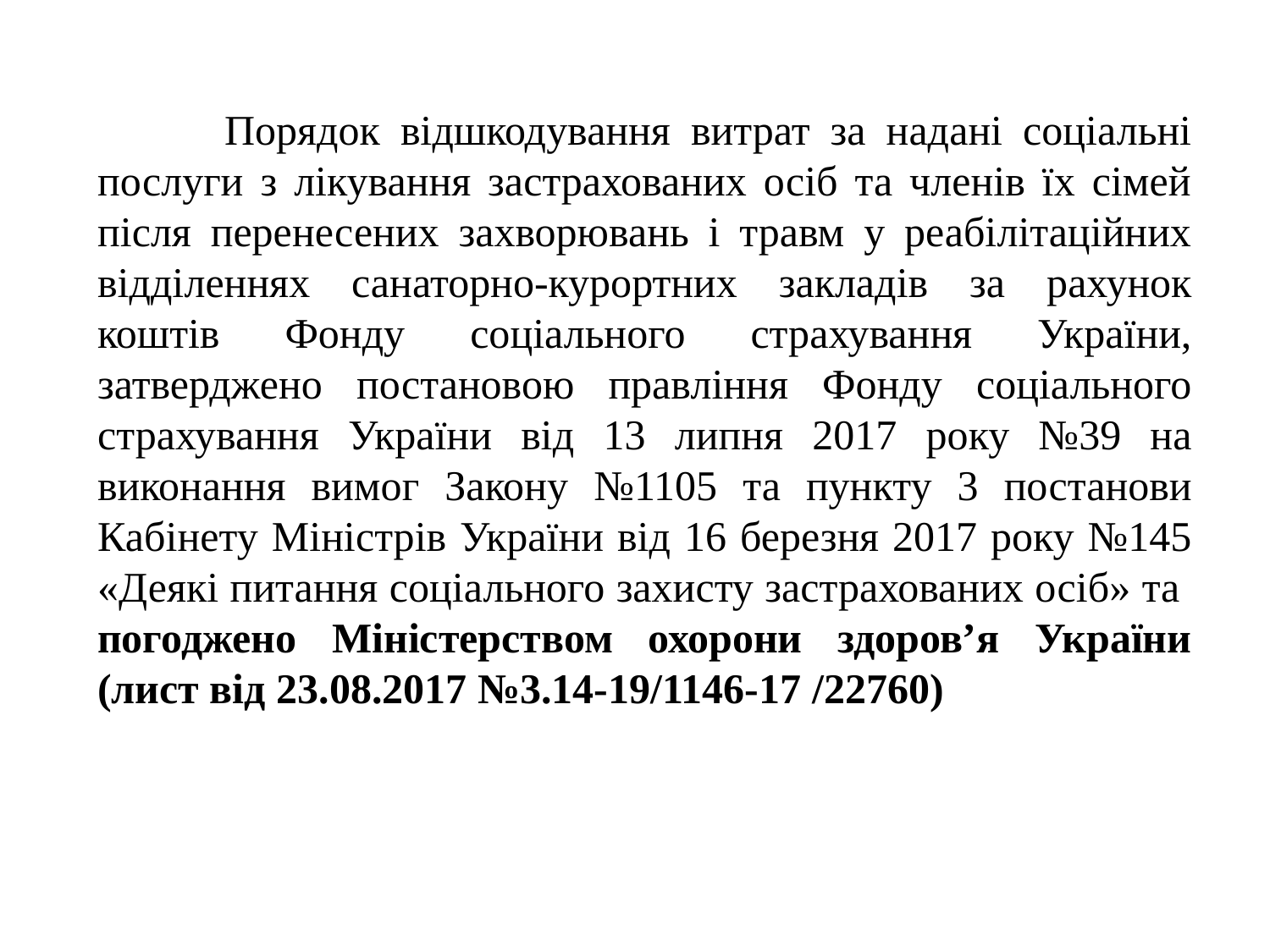

Порядок відшкодування витрат за надані соціальні послуги з лікування застрахованих осіб та членів їх сімей після перенесених захворювань і травм у реабілітаційних відділеннях санаторно-курортних закладів за рахунок коштів Фонду соціального страхування України, затверджено постановою правління Фонду соціального страхування України від 13 липня 2017 року №39 на виконання вимог Закону №1105 та пункту 3 постанови Кабінету Міністрів України від 16 березня 2017 року №145 «Деякі питання соціального захисту застрахованих осіб» та  погоджено Міністерством охорони здоров’я України (лист від 23.08.2017 №3.14-19/1146-17 /22760)